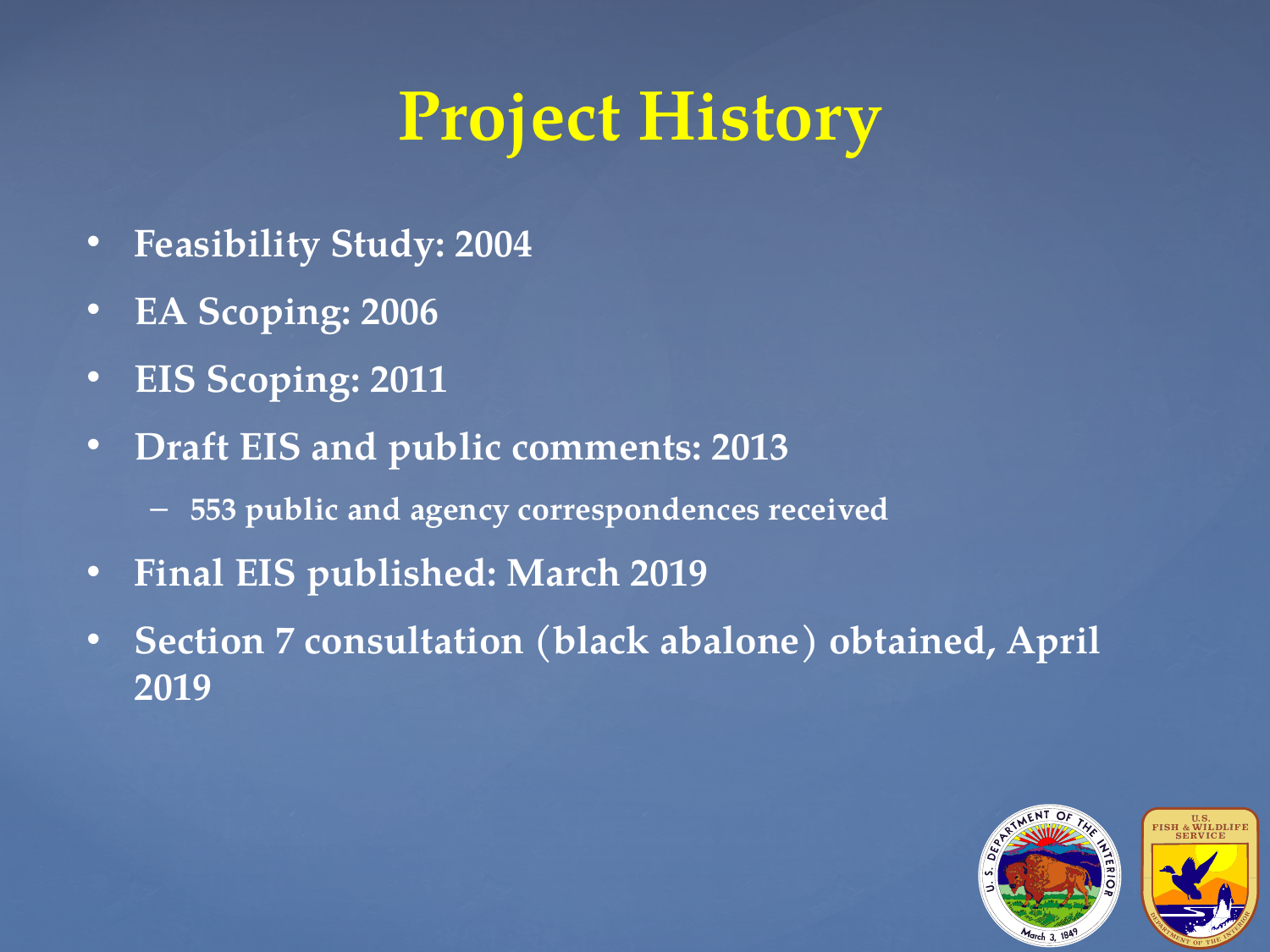

Project History

Feasibility Study: 2004
EA Scoping: 2006
EIS Scoping: 2011
Draft EIS and public comments: 2013
553 public and agency correspondences received
Final EIS published: March 2019
Section 7 consultation (black abalone) obtained, April 2019